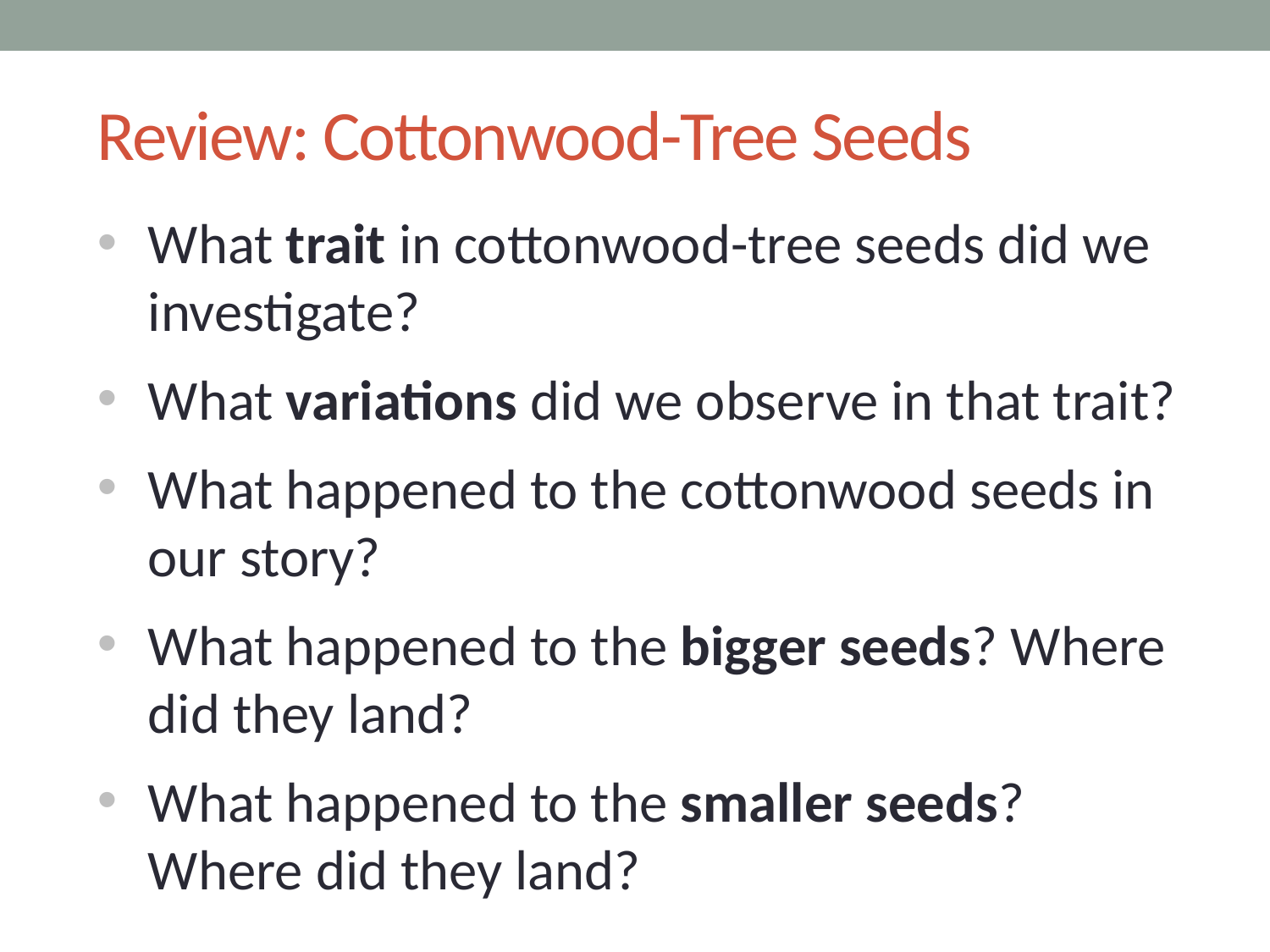

# Review: Cottonwood-Tree Seeds
What trait in cottonwood-tree seeds did we investigate?
What variations did we observe in that trait?
What happened to the cottonwood seeds in our story?
What happened to the bigger seeds? Where did they land?
What happened to the smaller seeds? Where did they land?